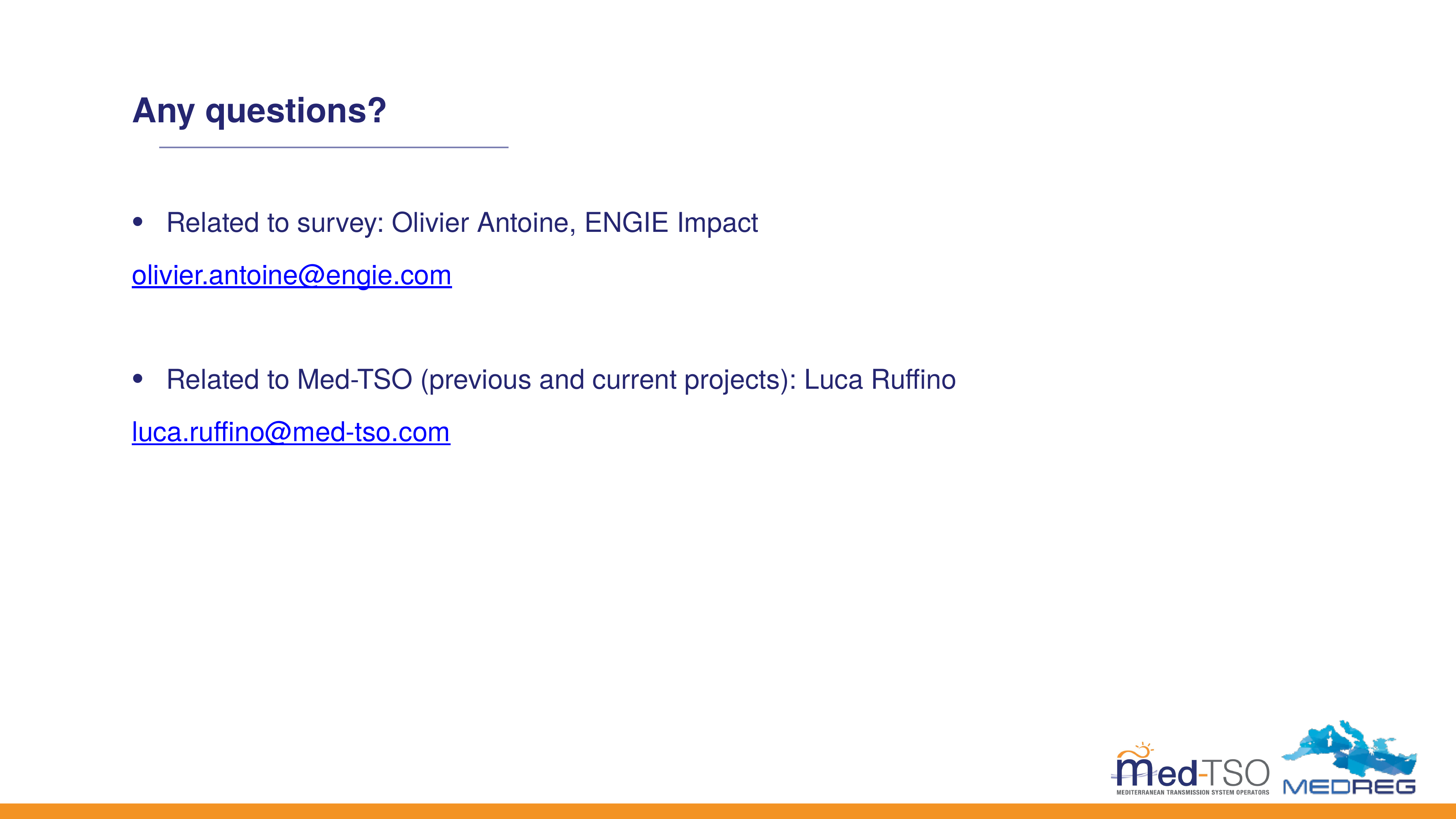

Any questions?

Related to survey: Olivier Antoine, ENGIE Impact
olivier.antoine@engie.com

Related to Med-TSO (previous and current projects): Luca Ruffino
luca.ruffino@med-tso.com